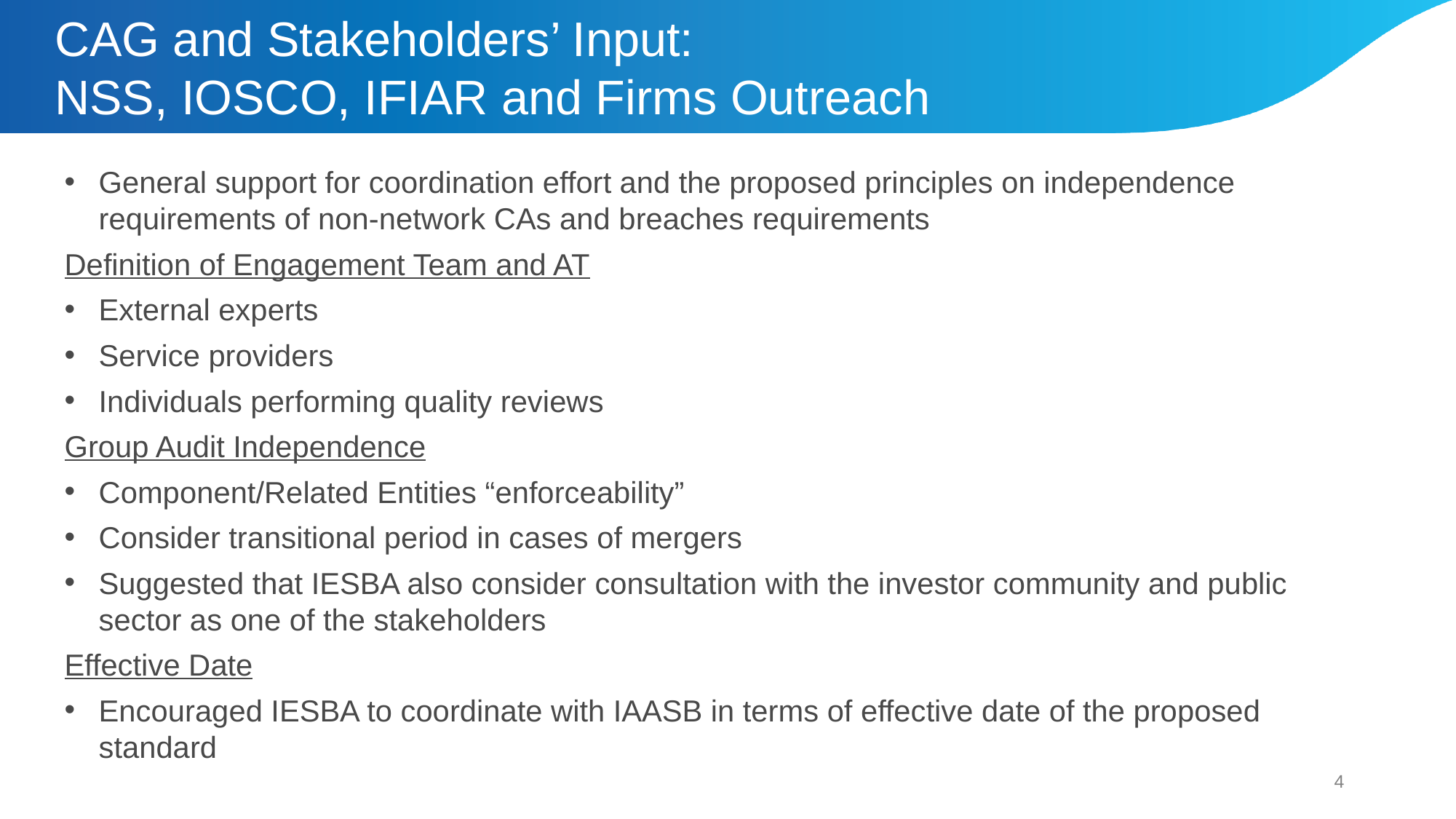

# CAG and Stakeholders’ Input: NSS, IOSCO, IFIAR and Firms Outreach
General support for coordination effort and the proposed principles on independence requirements of non-network CAs and breaches requirements
Definition of Engagement Team and AT
External experts
Service providers
Individuals performing quality reviews
Group Audit Independence
Component/Related Entities “enforceability”
Consider transitional period in cases of mergers
Suggested that IESBA also consider consultation with the investor community and public sector as one of the stakeholders
Effective Date
Encouraged IESBA to coordinate with IAASB in terms of effective date of the proposed standard
4